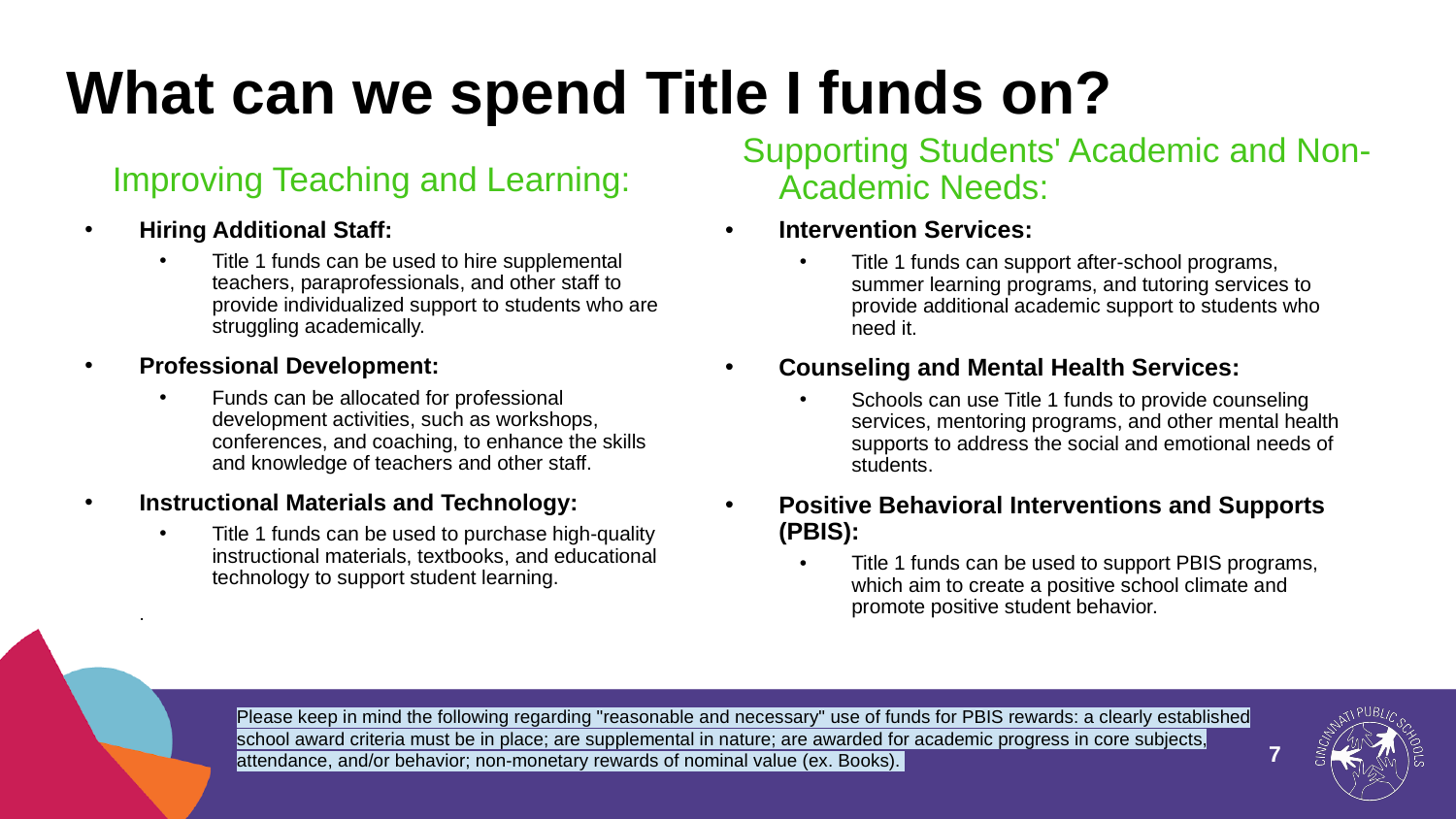

# What can we spend Title I funds on?
 Improving Teaching and Learning:
Supporting Students' Academic and Non-Academic Needs:
Hiring Additional Staff:
Title 1 funds can be used to hire supplemental teachers, paraprofessionals, and other staff to provide individualized support to students who are struggling academically.
Professional Development:
Funds can be allocated for professional development activities, such as workshops, conferences, and coaching, to enhance the skills and knowledge of teachers and other staff.
Instructional Materials and Technology:
Title 1 funds can be used to purchase high-quality instructional materials, textbooks, and educational technology to support student learning.
.

Intervention Services:
Title 1 funds can support after-school programs, summer learning programs, and tutoring services to provide additional academic support to students who need it.
Counseling and Mental Health Services:
Schools can use Title 1 funds to provide counseling services, mentoring programs, and other mental health supports to address the social and emotional needs of students.
Positive Behavioral Interventions and Supports (PBIS):
Title 1 funds can be used to support PBIS programs, which aim to create a positive school climate and promote positive student behavior.

Please keep in mind the following regarding "reasonable and necessary" use of funds for PBIS rewards: a clearly established school award criteria must be in place; are supplemental in nature; are awarded for academic progress in core subjects, attendance, and/or behavior; non-monetary rewards of nominal value (ex. Books).